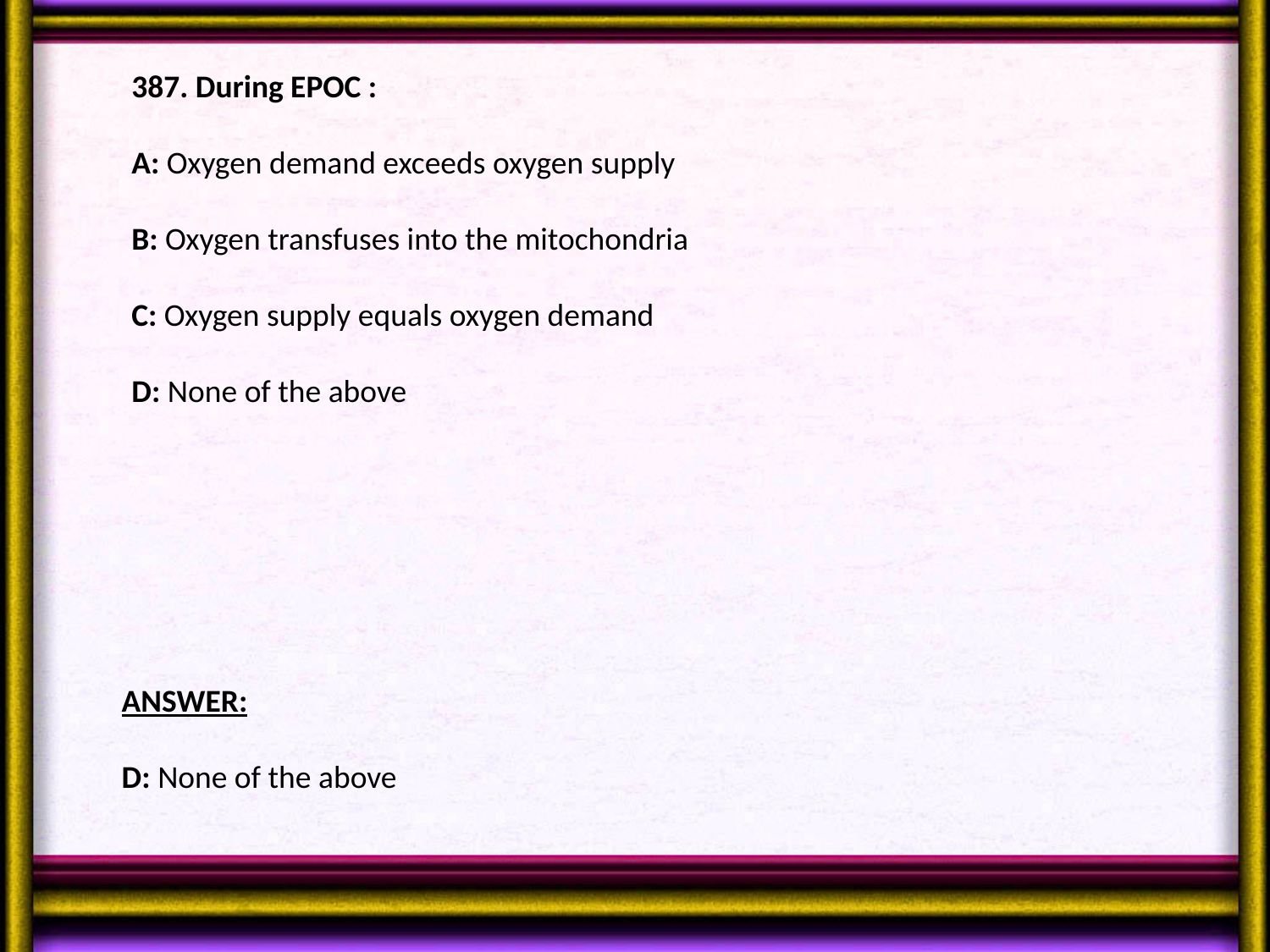

387. During EPOC :

A: Oxygen demand exceeds oxygen supply
B: Oxygen transfuses into the mitochondria

C: Oxygen supply equals oxygen demand
D: None of the above
ANSWER:

D: None of the above